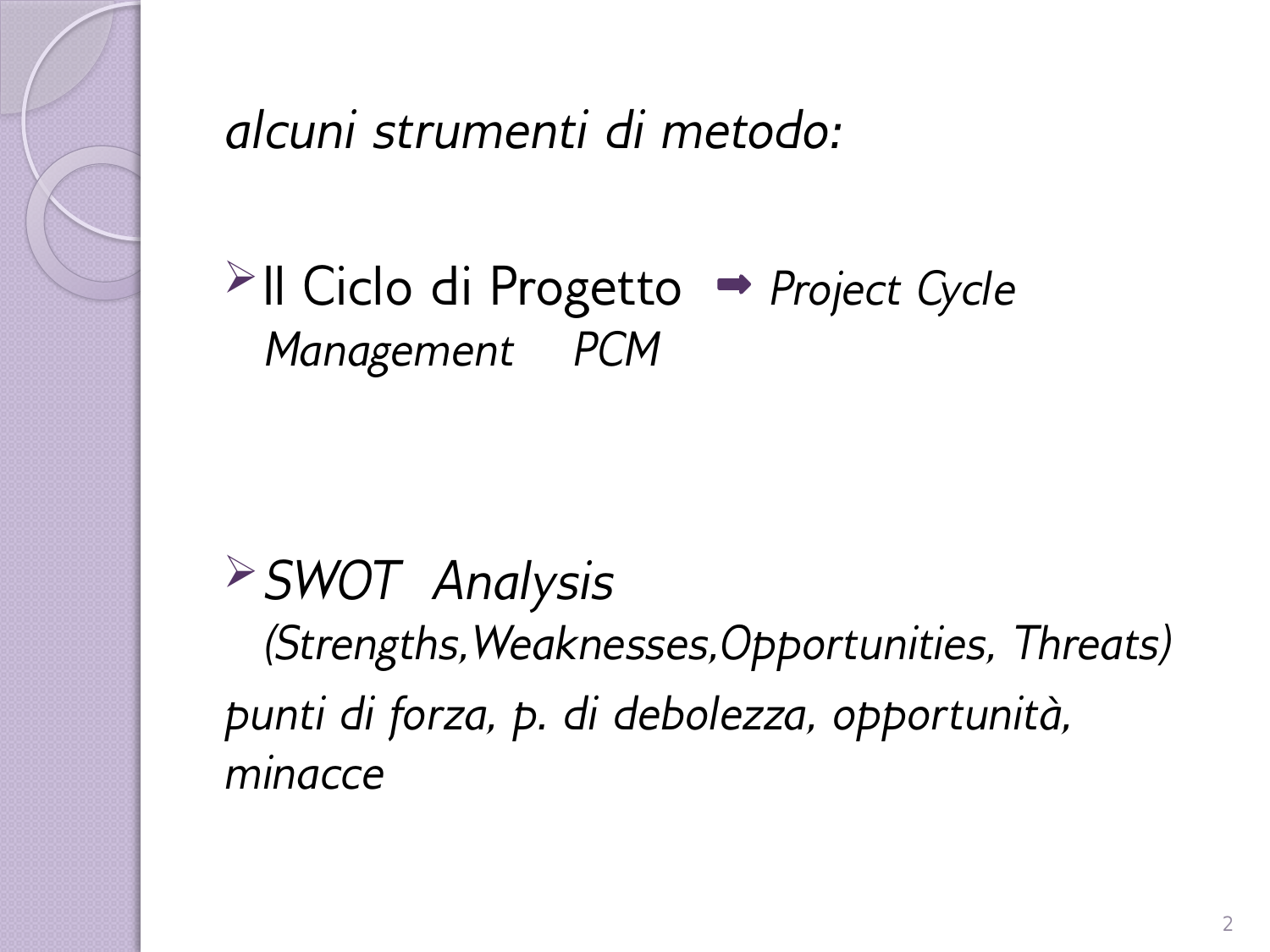

alcuni strumenti di metodo:

Il Ciclo di Progetto     Project Cycle Management    PCM

SWOT  Analysis  (Strengths,Weaknesses,Opportunities, Threats)
punti di forza, p. di debolezza, opportunità, minacce

2